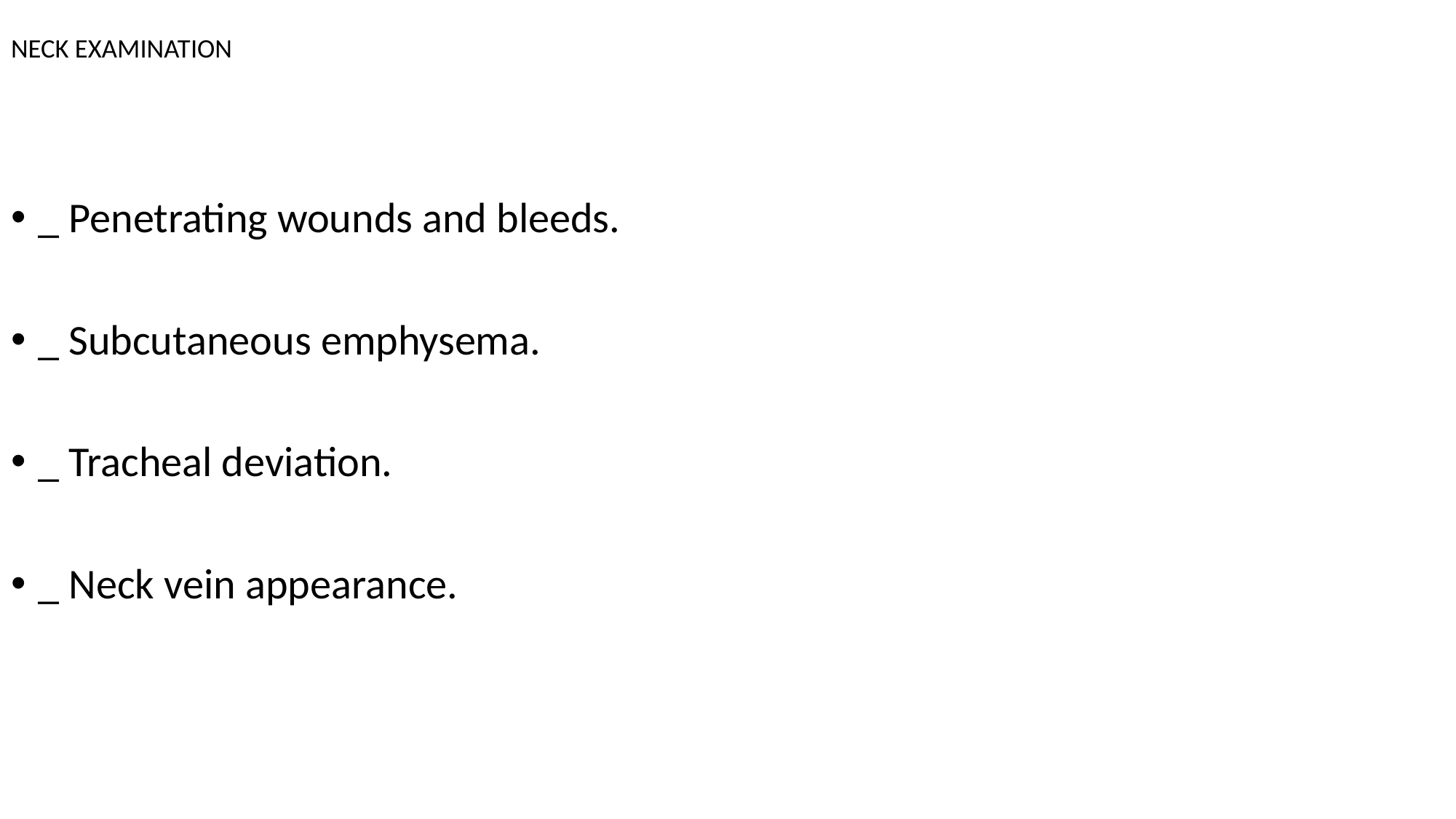

# NECK EXAMINATION

_ Penetrating wounds and bleeds.

_ Subcutaneous emphysema.

_ Tracheal deviation.

_ Neck vein appearance.